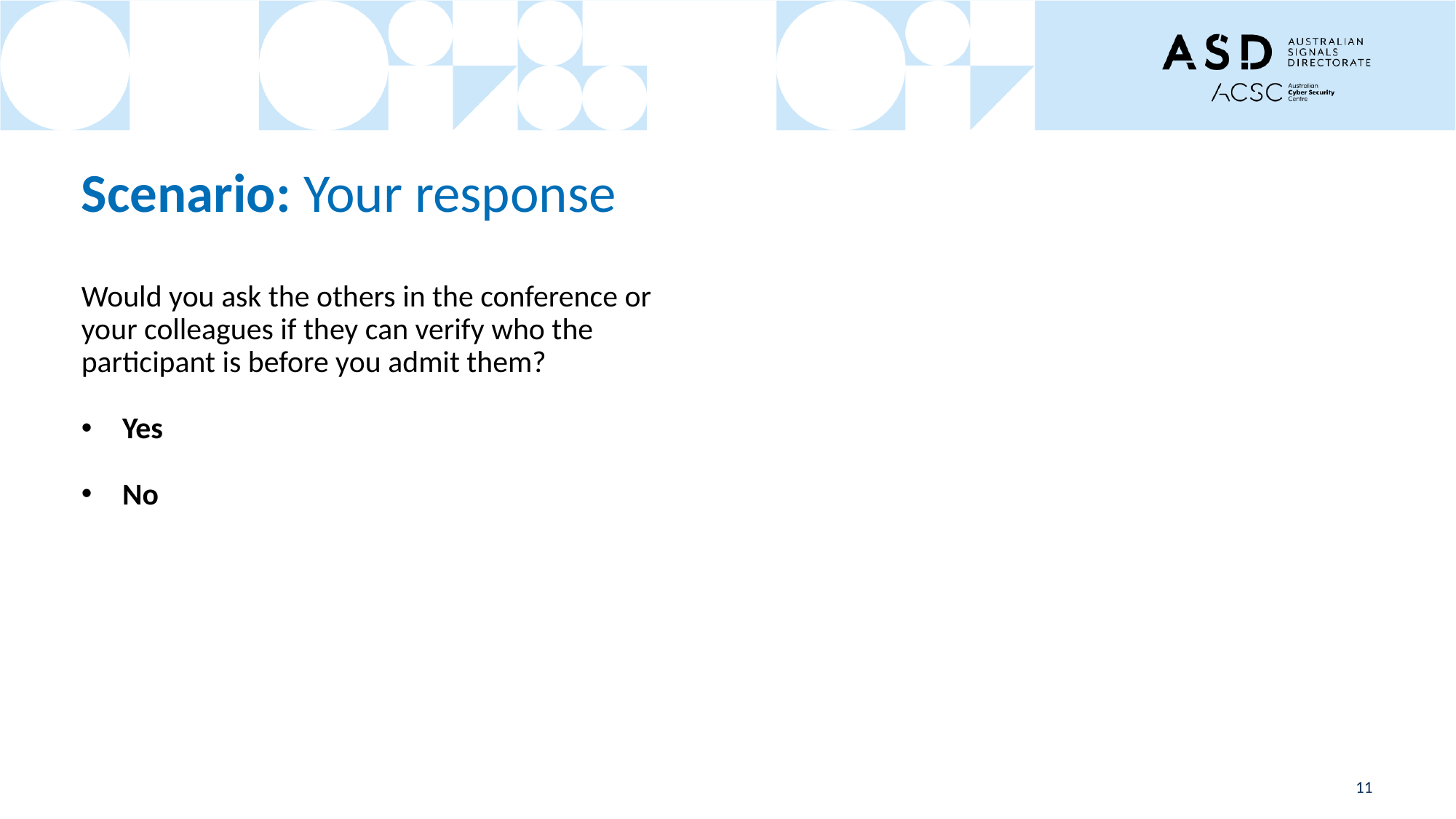

# Scenario: Your response
Would you ask the others in the conference or your colleagues if they can verify who the participant is before you admit them?
Yes
No

11